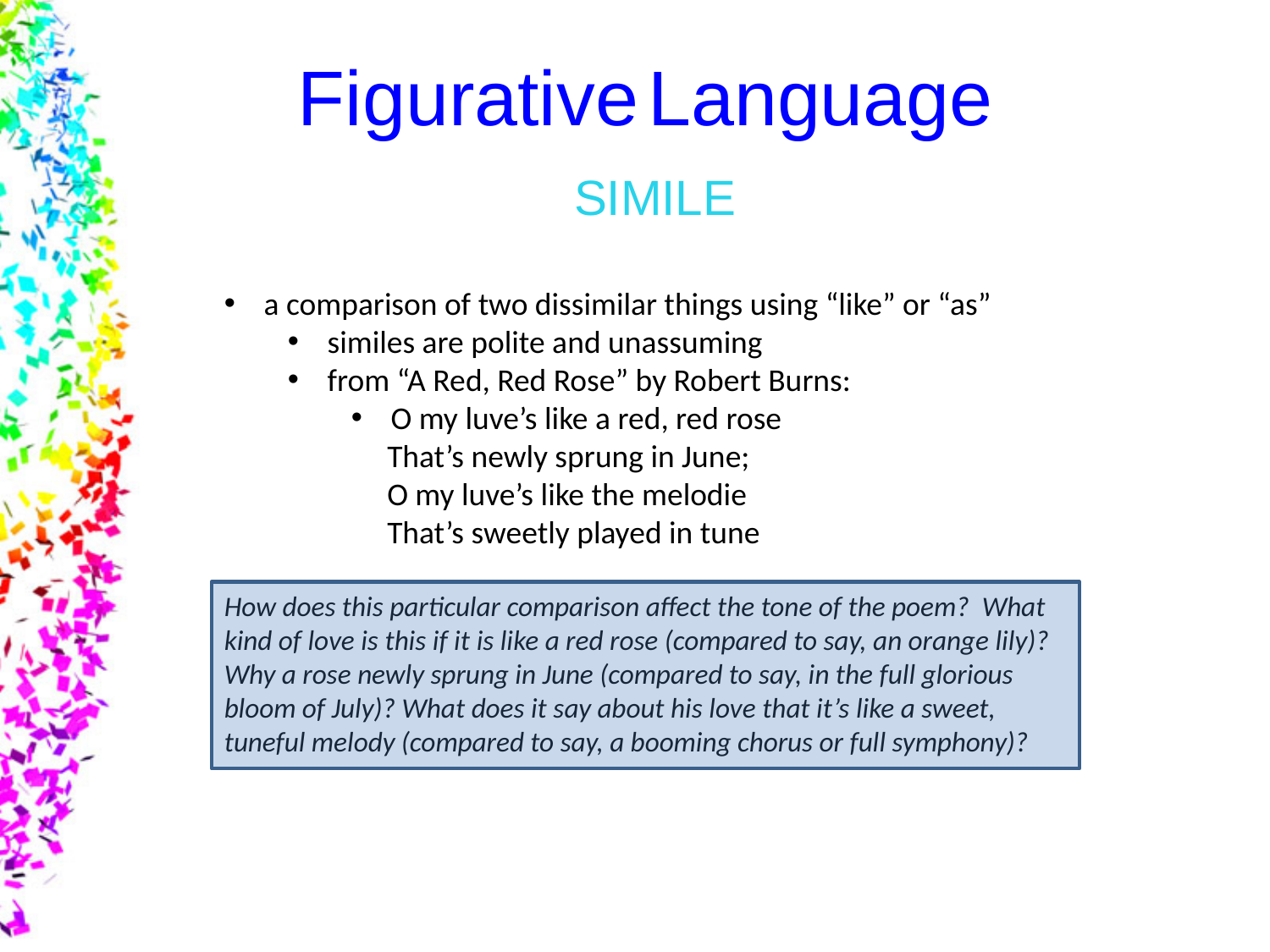

Figurative Language
SIMILE
a comparison of two dissimilar things using “like” or “as”
similes are polite and unassuming
from “A Red, Red Rose” by Robert Burns:
O my luve’s like a red, red rose
	     That’s newly sprung in June;
 	     O my luve’s like the melodie
	     That’s sweetly played in tune

How does this particular comparison affect the tone of the poem?  What kind of love is this if it is like a red rose (compared to say, an orange lily)? Why a rose newly sprung in June (compared to say, in the full glorious bloom of July)? What does it say about his love that it’s like a sweet, tuneful melody (compared to say, a booming chorus or full symphony)?